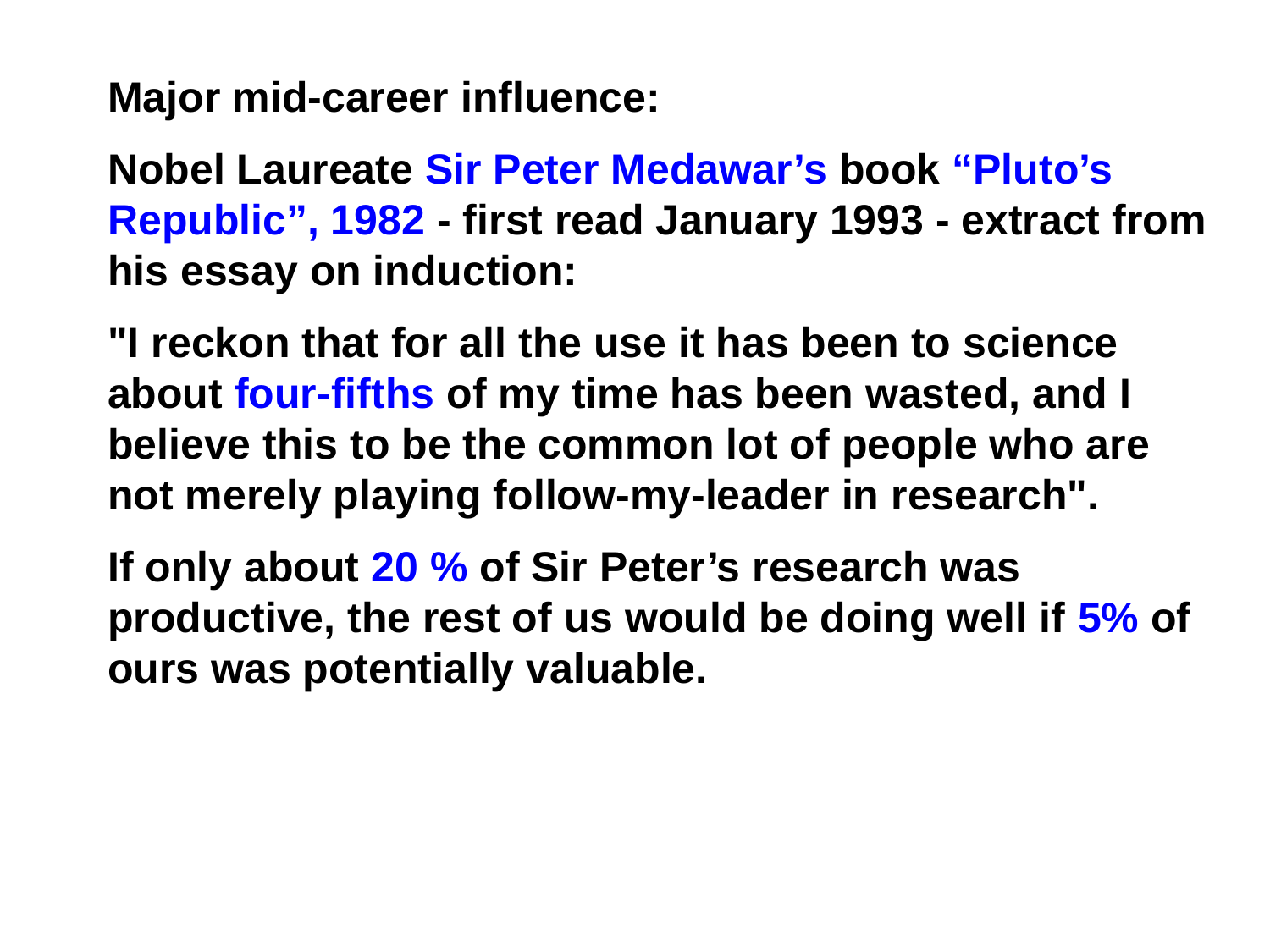

Major mid-career influence:
Nobel Laureate Sir Peter Medawar’s book “Pluto’s Republic”, 1982 - first read January 1993 - extract from his essay on induction:
"I reckon that for all the use it has been to science about four-fifths of my time has been wasted, and I believe this to be the common lot of people who are not merely playing follow-my-leader in research".
If only about 20 % of Sir Peter’s research was productive, the rest of us would be doing well if 5% of ours was potentially valuable.